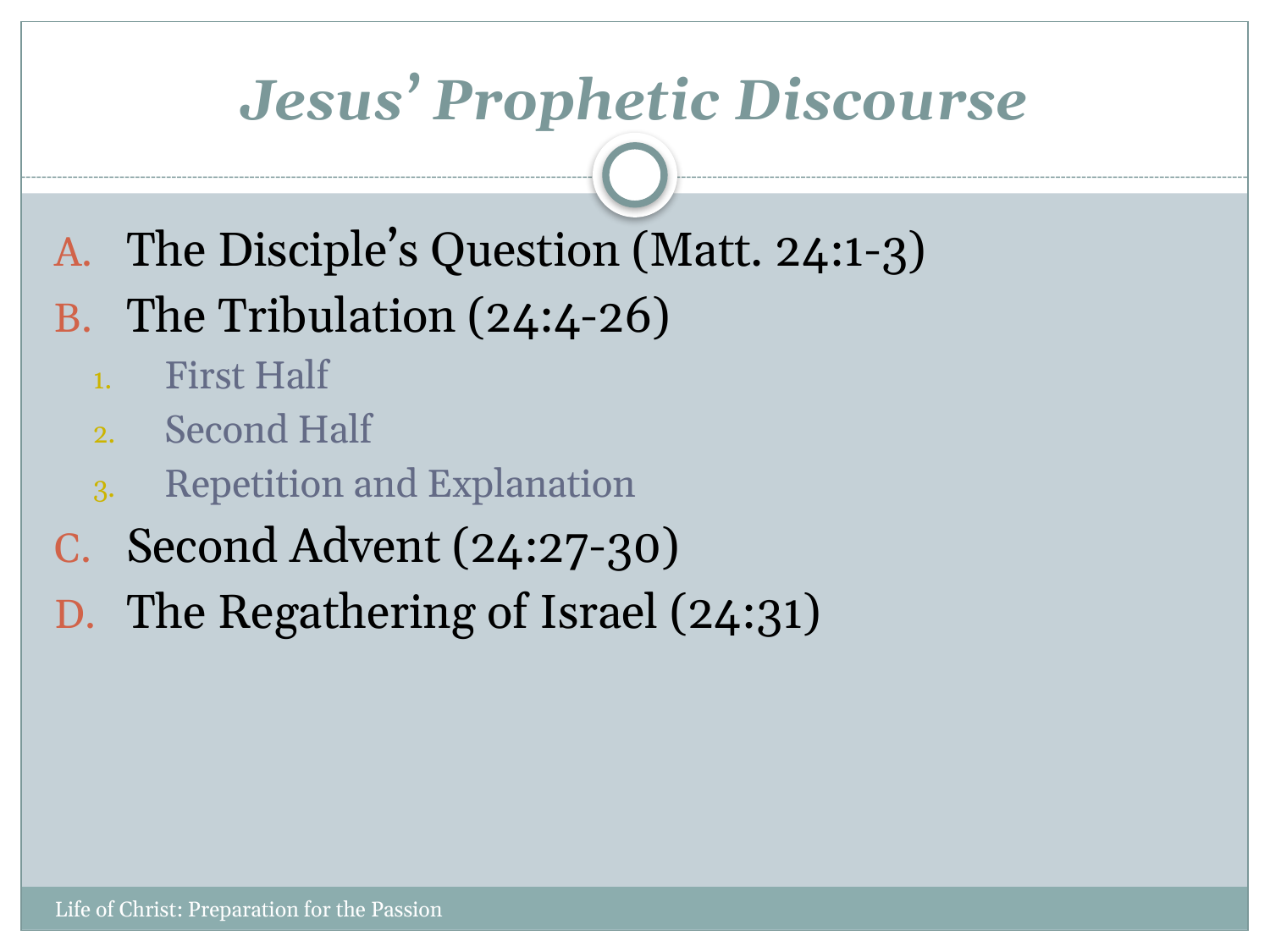

# Jesus’ Prophetic Discourse
The Disciple’s Question (Matt. 24:1-3)
The Tribulation (24:4-26)
First Half
Second Half
Repetition and Explanation
Second Advent (24:27-30)
The Regathering of Israel (24:31)

Life of Christ: Preparation for the Passion